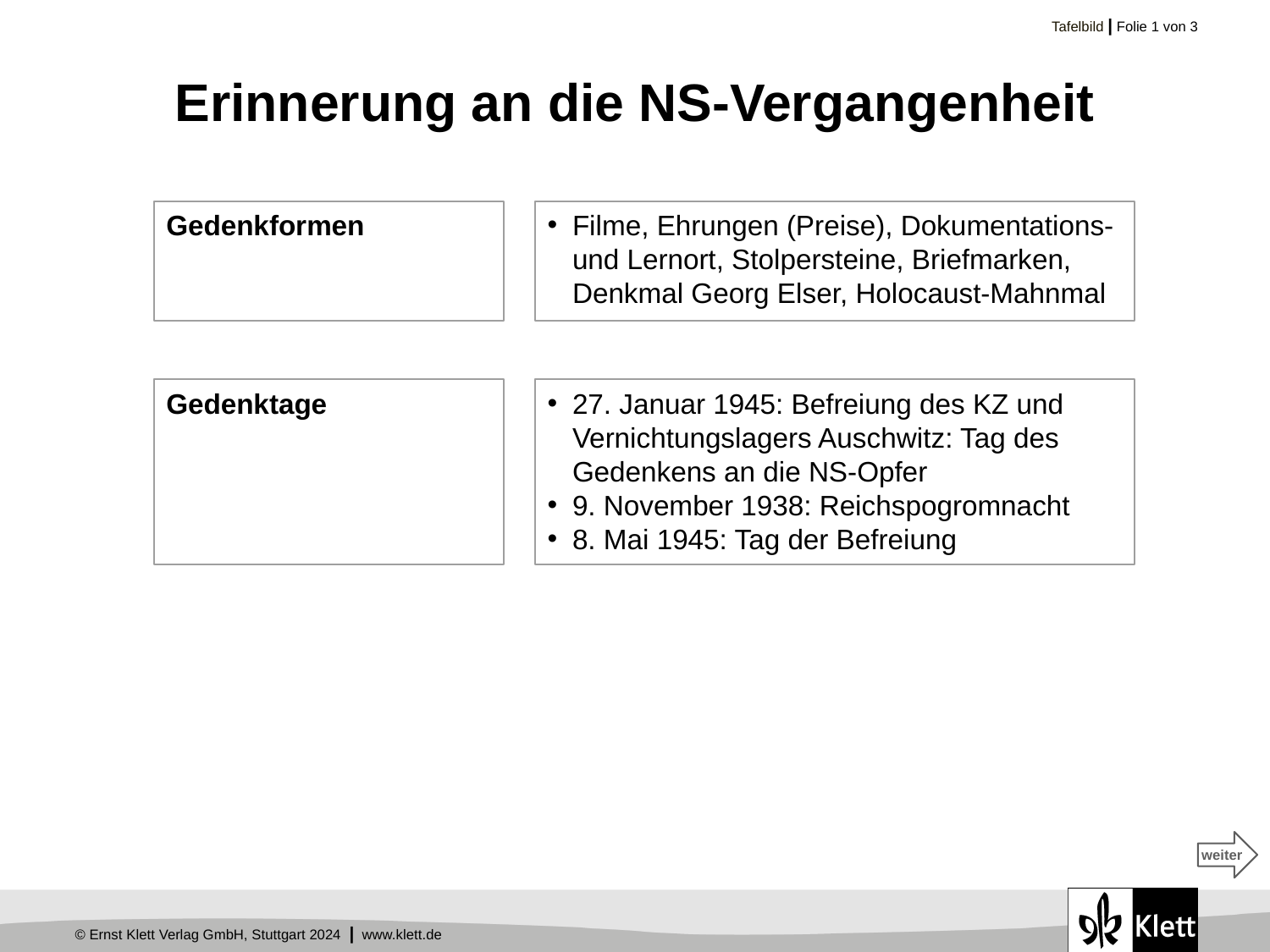

# Erinnerung an die NS-Vergangenheit
Gedenkformen
Filme, Ehrungen (Preise), Dokumentations- und Lernort, Stolpersteine, Briefmarken, Denkmal Georg Elser, Holocaust-Mahnmal
Gedenktage
27. Januar 1945: Befreiung des KZ und Vernichtungslagers Auschwitz: Tag des Gedenkens an die NS-Opfer
9. November 1938: Reichspogromnacht
8. Mai 1945: Tag der Befreiung
weiter